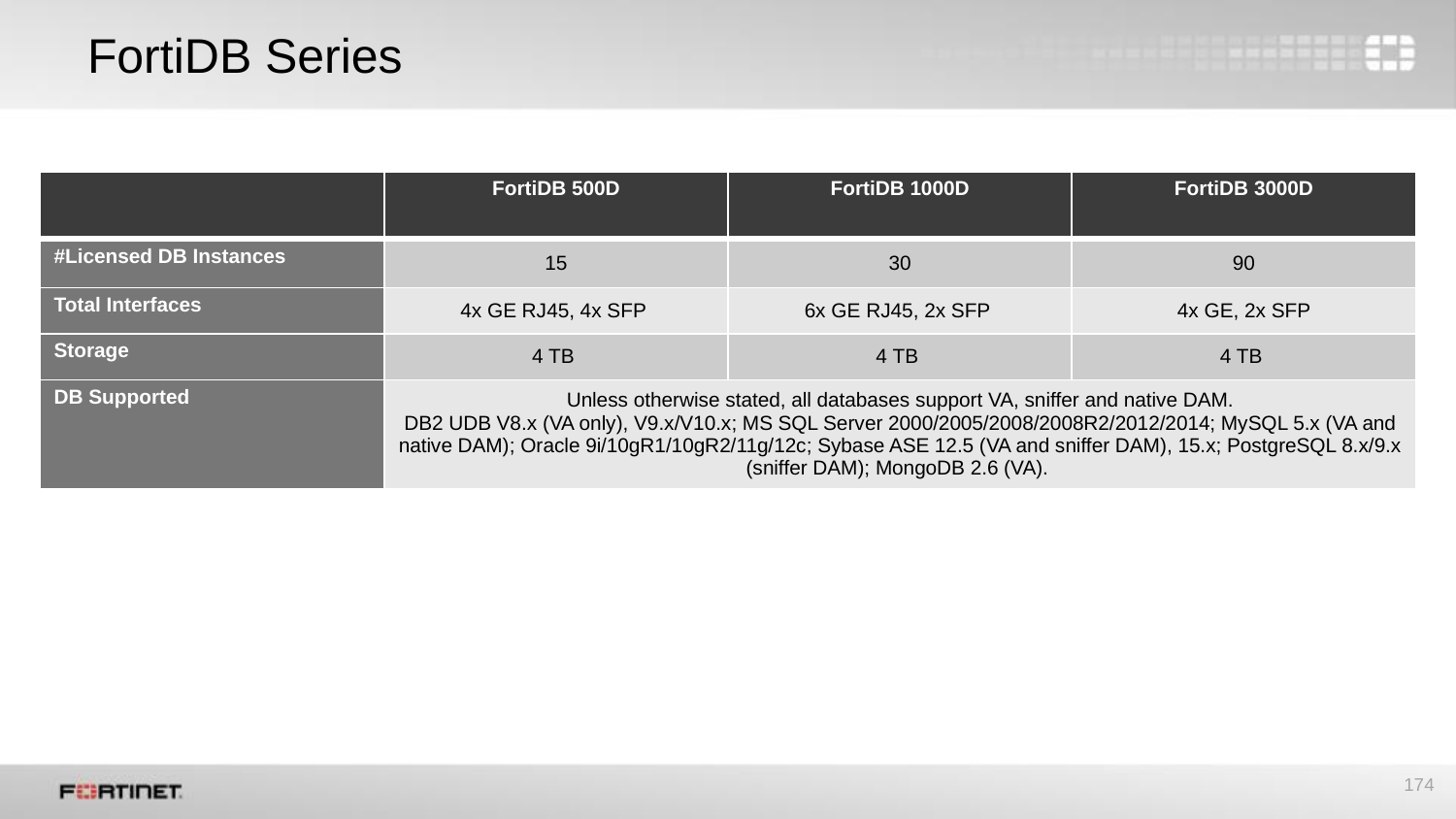

# FortiDB Series
|  | FortiDB 500D | FortiDB 1000D | FortiDB 3000D |
| --- | --- | --- | --- |
| #Licensed DB Instances | 15 | 30 | 90 |
| Total Interfaces | 4x GE RJ45, 4x SFP | 6x GE RJ45, 2x SFP | 4x GE, 2x SFP |
| Storage | 4 TB | 4 TB | 4 TB |
| DB Supported | Unless otherwise stated, all databases support VA, sniffer and native DAM. DB2 UDB V8.x (VA only), V9.x/V10.x; MS SQL Server 2000/2005/2008/2008R2/2012/2014; MySQL 5.x (VA and native DAM); Oracle 9i/10gR1/10gR2/11g/12c; Sybase ASE 12.5 (VA and sniffer DAM), 15.x; PostgreSQL 8.x/9.x (sniffer DAM); MongoDB 2.6 (VA). |  |  |